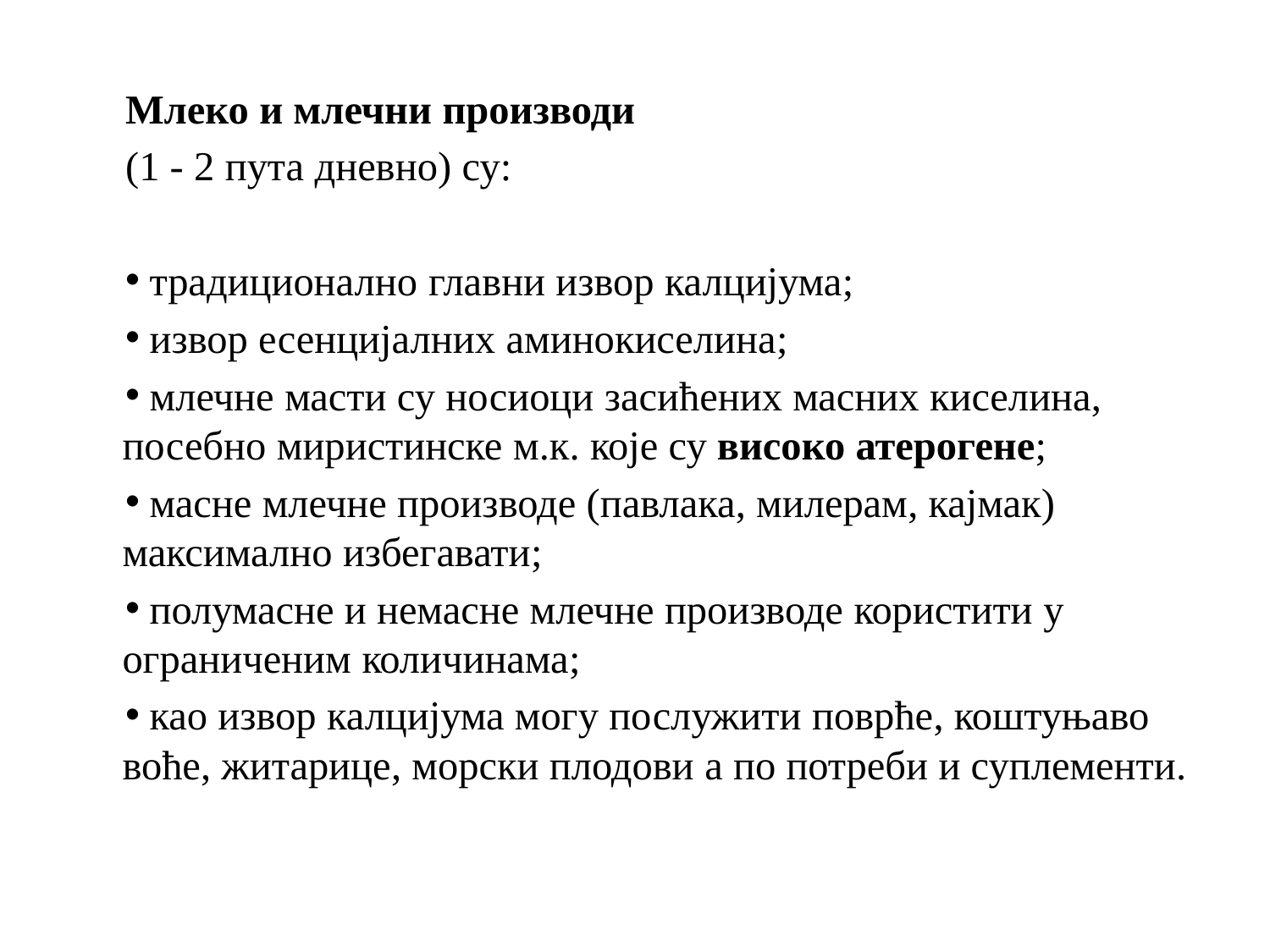

Млеко и млечни производи
(1 - 2 пута дневно) су:

 традиционално главни извор калцијума;
 извор есенцијалних аминокиселина;
 млечне масти су носиоци засићених масних киселина, посебно миристинске м.к. које су високо атерогене;
 масне млечне производе (павлака, милерам, кајмак) максимално избегавати;
 полумасне и немасне млечне производе користити у ограниченим количинама;
 као извор калцијума могу послужити поврће, коштуњаво воће, житарице, морски плодови а по потреби и суплементи.